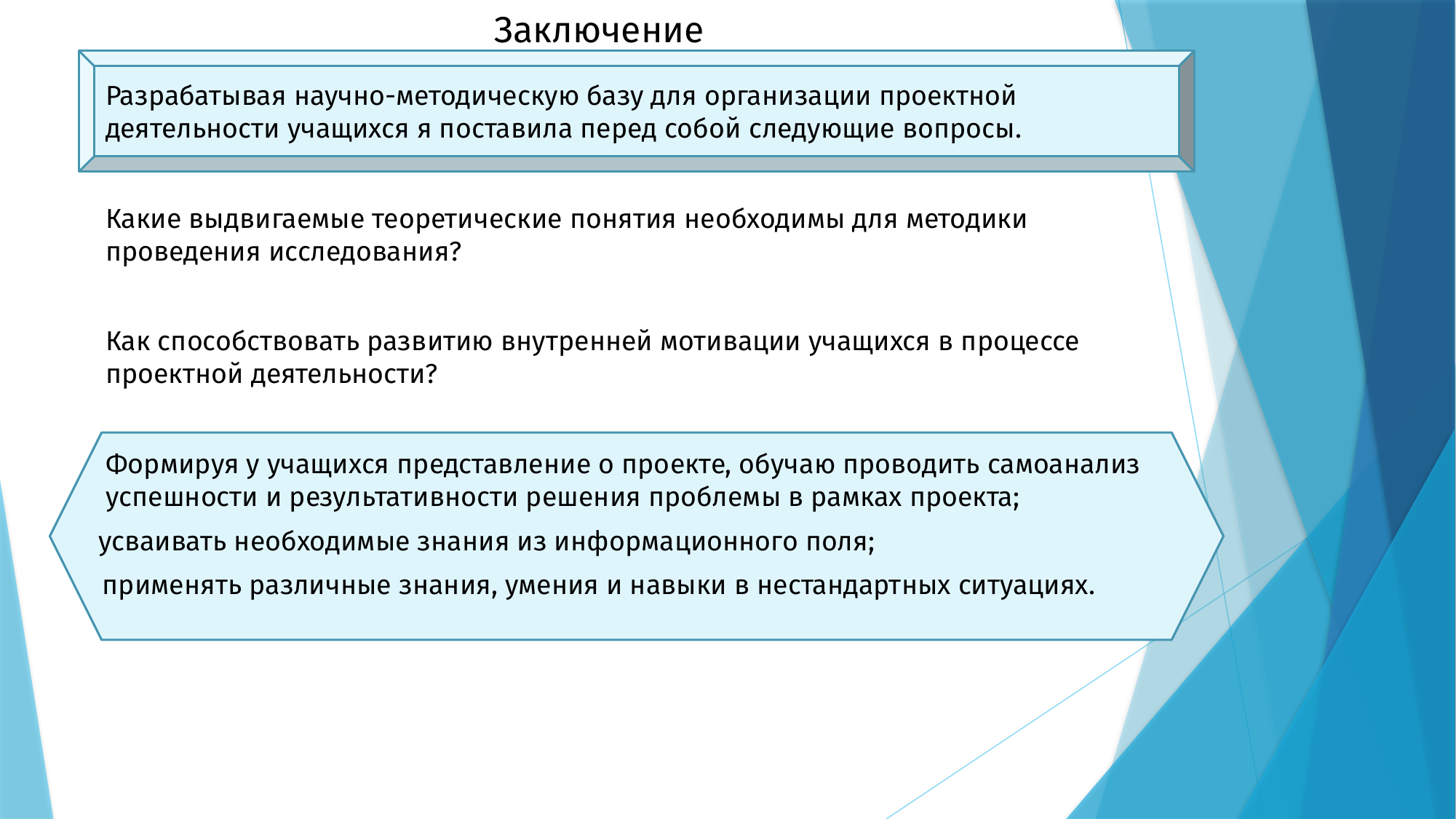

Заключение

Разрабатывая научно-методическую базу для организации проектной деятельности учащихся я поставила перед собой следующие вопросы.
Какие выдвигаемые теоретические понятия необходимы для методики проведения исследования?
Как способствовать развитию внутренней мотивации учащихся в процессе проектной деятельности?

Формируя у учащихся представление о проекте, обучаю проводить самоанализ успешности и результативности решения проблемы в рамках проекта;
усваивать необходимые знания из информационного поля;
применять различные знания, умения и навыки в нестандартных ситуациях.